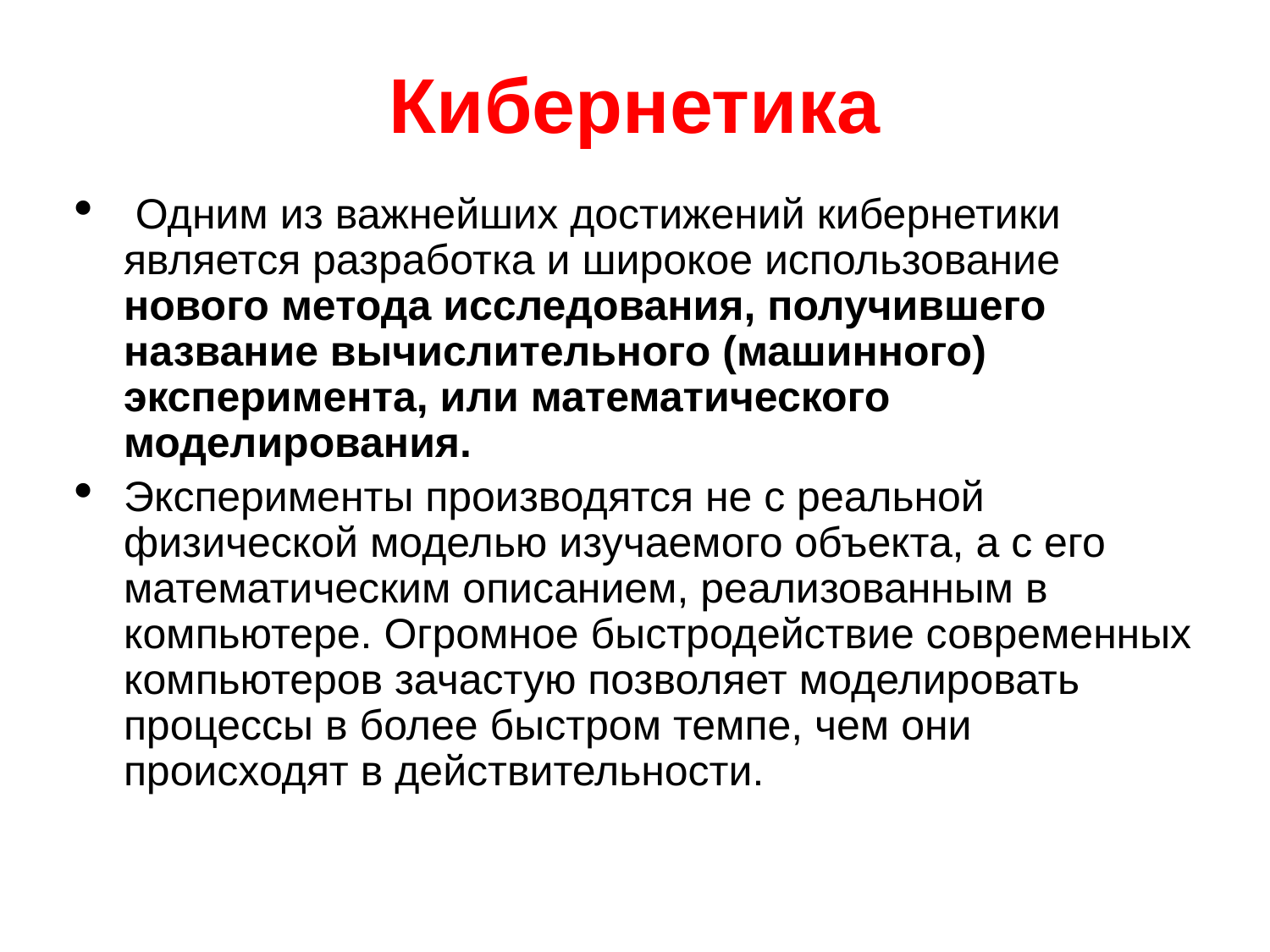

Кибернетика
 Одним из важнейших достижений кибернетики является разработка и широкое использование нового метода исследования, получившего название вычислительного (машинного) эксперимента, или математического моделирования.
Эксперименты производятся не с реальной физической моделью изучаемого объекта, а с его математическим описанием, реализованным в компьютере. Огромное быстродействие современных компьютеров зачастую позволяет моделировать процессы в более быстром темпе, чем они происходят в действительности.